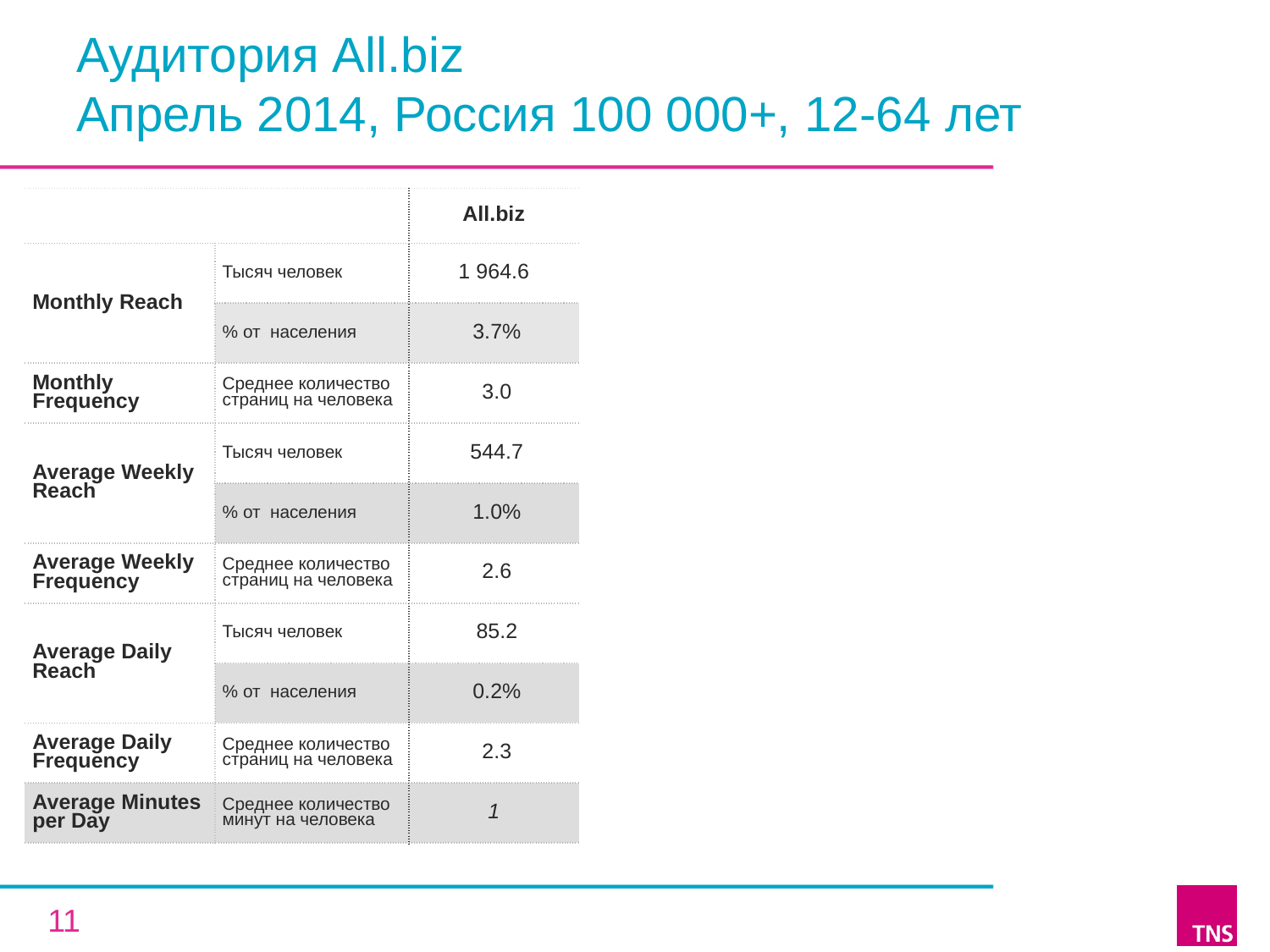

# Аудитория All.biz Апрель 2014, Россия 100 000+, 12-64 лет
|  |  | All.biz |
| --- | --- | --- |
| Monthly Reach | Тысяч человек | 1 964.6 |
|  | % от населения | 3.7% |
| Monthly Frequency | Среднее количество страниц на человека | 3.0 |
| Average Weekly Reach | Тысяч человек | 544.7 |
|  | % от населения | 1.0% |
| Average Weekly Frequency | Среднее количество страниц на человека | 2.6 |
| Average Daily Reach | Тысяч человек | 85.2 |
|  | % от населения | 0.2% |
| Average Daily Frequency | Среднее количество страниц на человека | 2.3 |
| Average Minutes per Day | Среднее количество минут на человека | 1 |

11